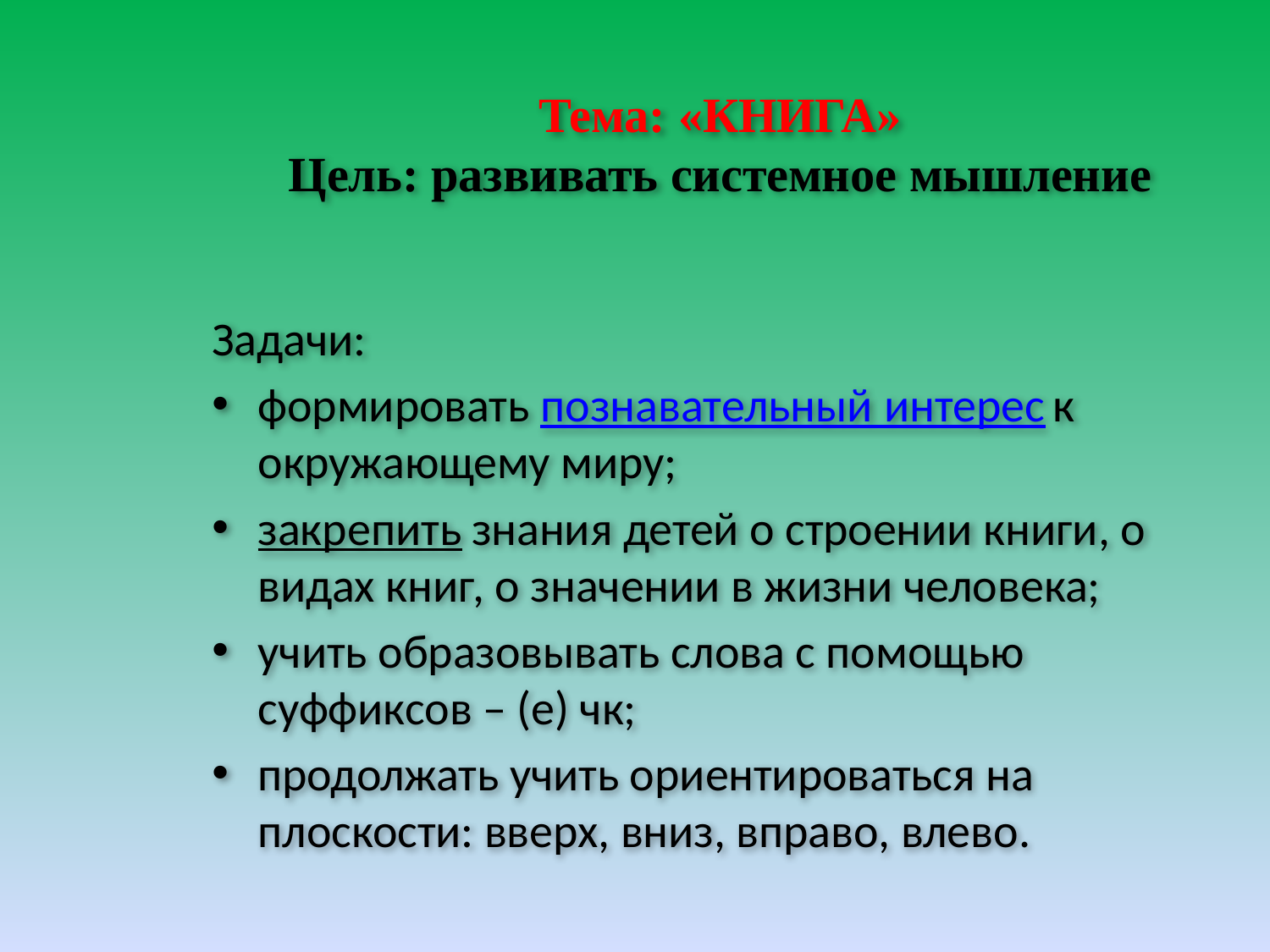

# Тема: «КНИГА» Цель: развивать системное мышление

Задачи:
формировать познавательный интерес к окружающему миру;
закрепить знания детей о строении книги, о видах книг, о значении в жизни человека;
учить образовывать слова с помощью суффиксов – (е) чк;
продолжать учить ориентироваться на плоскости: вверх, вниз, вправо, влево.